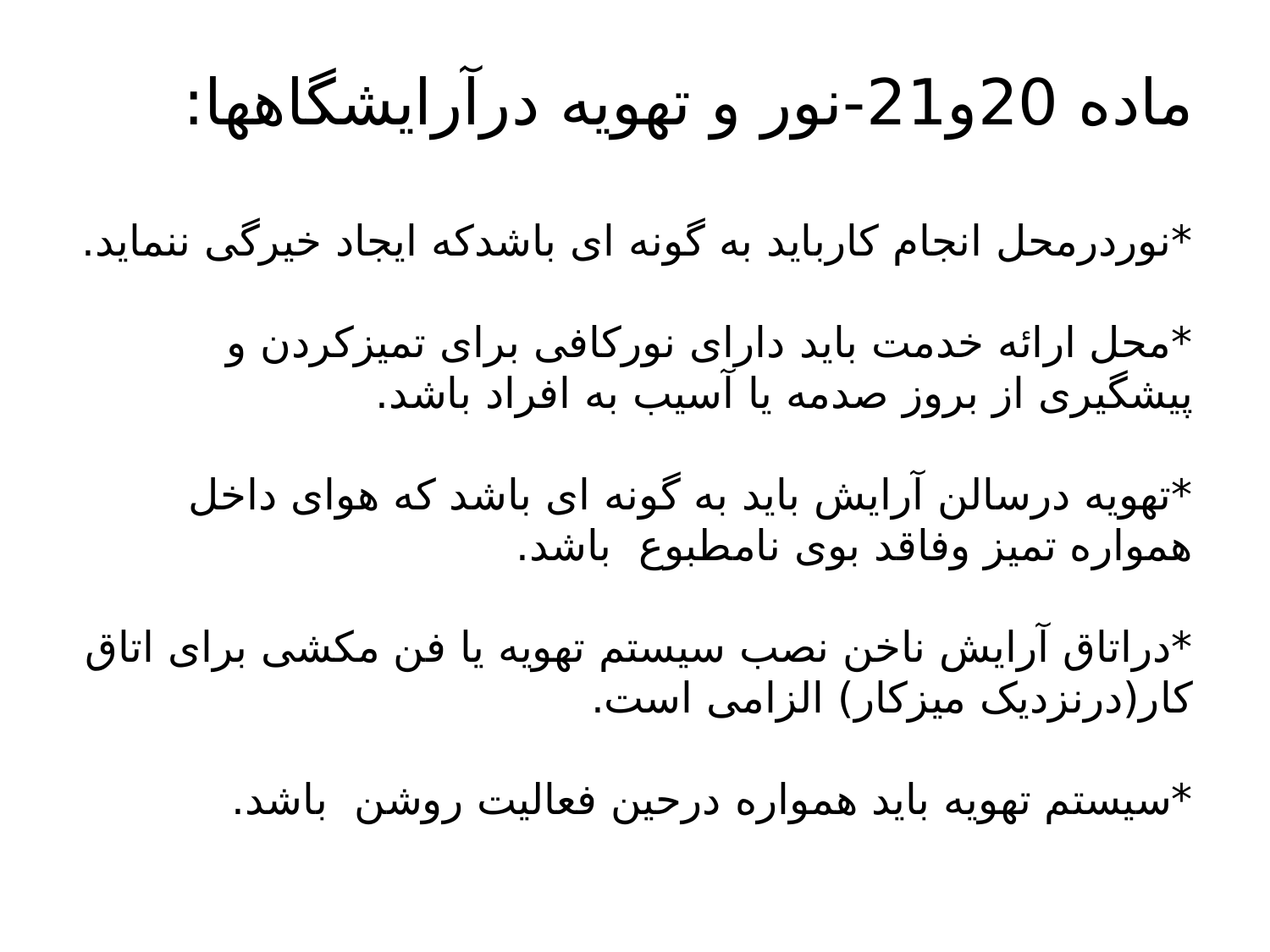

# ماده 20و21-نور و تهویه درآرایشگاهها: *نوردرمحل انجام کارباید به گونه ای باشدکه ایجاد خیرگی ننماید. *محل ارائه خدمت باید دارای نورکافی برای تمیزکردن و پیشگیری از بروز صدمه یا آسیب به افراد باشد. *تهویه درسالن آرایش باید به گونه ای باشد که هوای داخل همواره تمیز وفاقد بوی نامطبوع  باشد. *دراتاق آرایش ناخن نصب سیستم تهویه یا فن مکشی برای اتاق کار(درنزدیک میزکار) الزامی است. *سیستم تهویه باید همواره درحین فعالیت روشن  باشد.